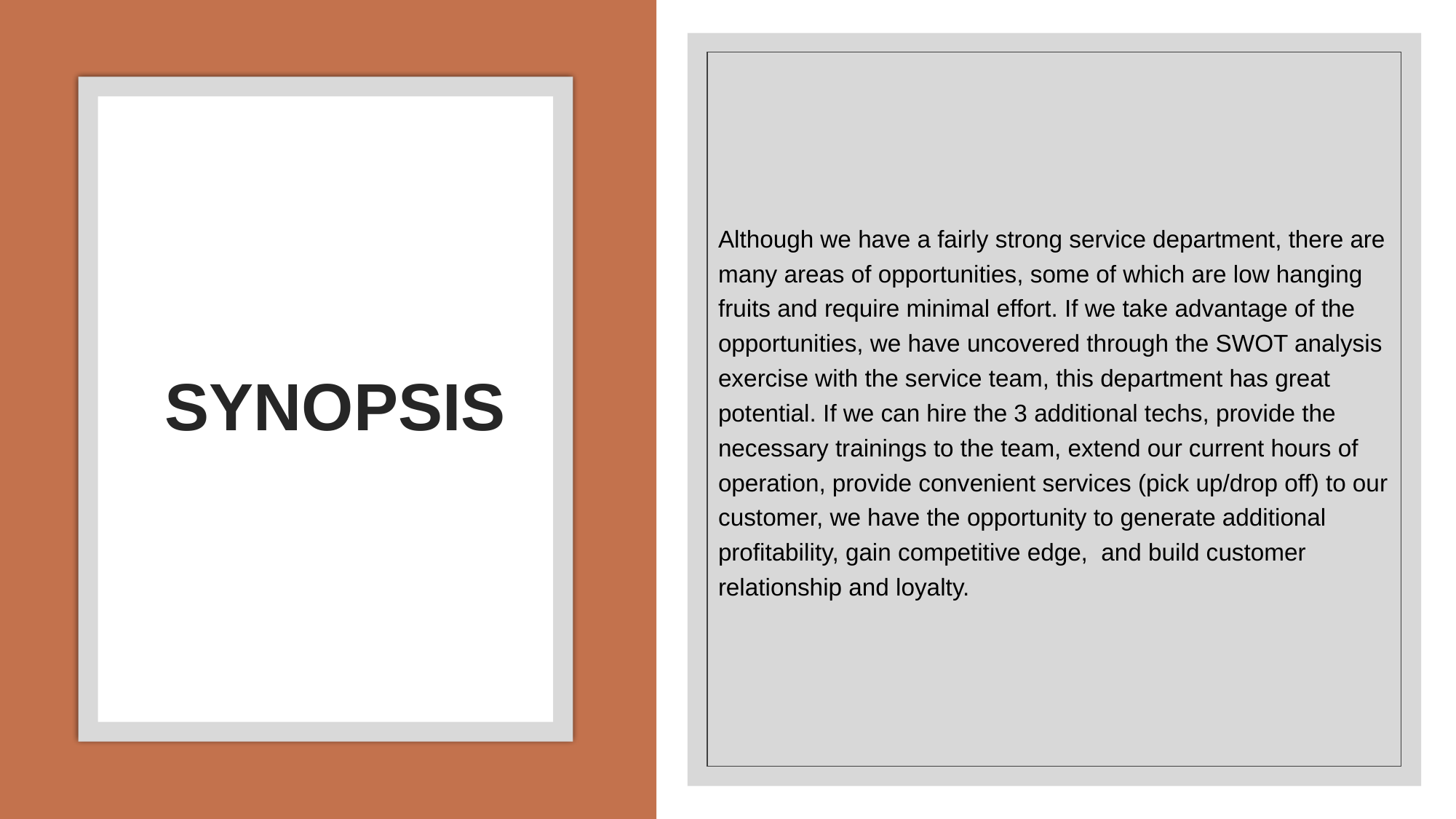

Although we have a fairly strong service department, there are many areas of opportunities, some of which are low hanging fruits and require minimal effort. If we take advantage of the opportunities, we have uncovered through the SWOT analysis exercise with the service team, this department has great potential. If we can hire the 3 additional techs, provide the necessary trainings to the team, extend our current hours of operation, provide convenient services (pick up/drop off) to our customer, we have the opportunity to generate additional profitability, gain competitive edge,  and build customer relationship and loyalty.

# SYNOPSIS